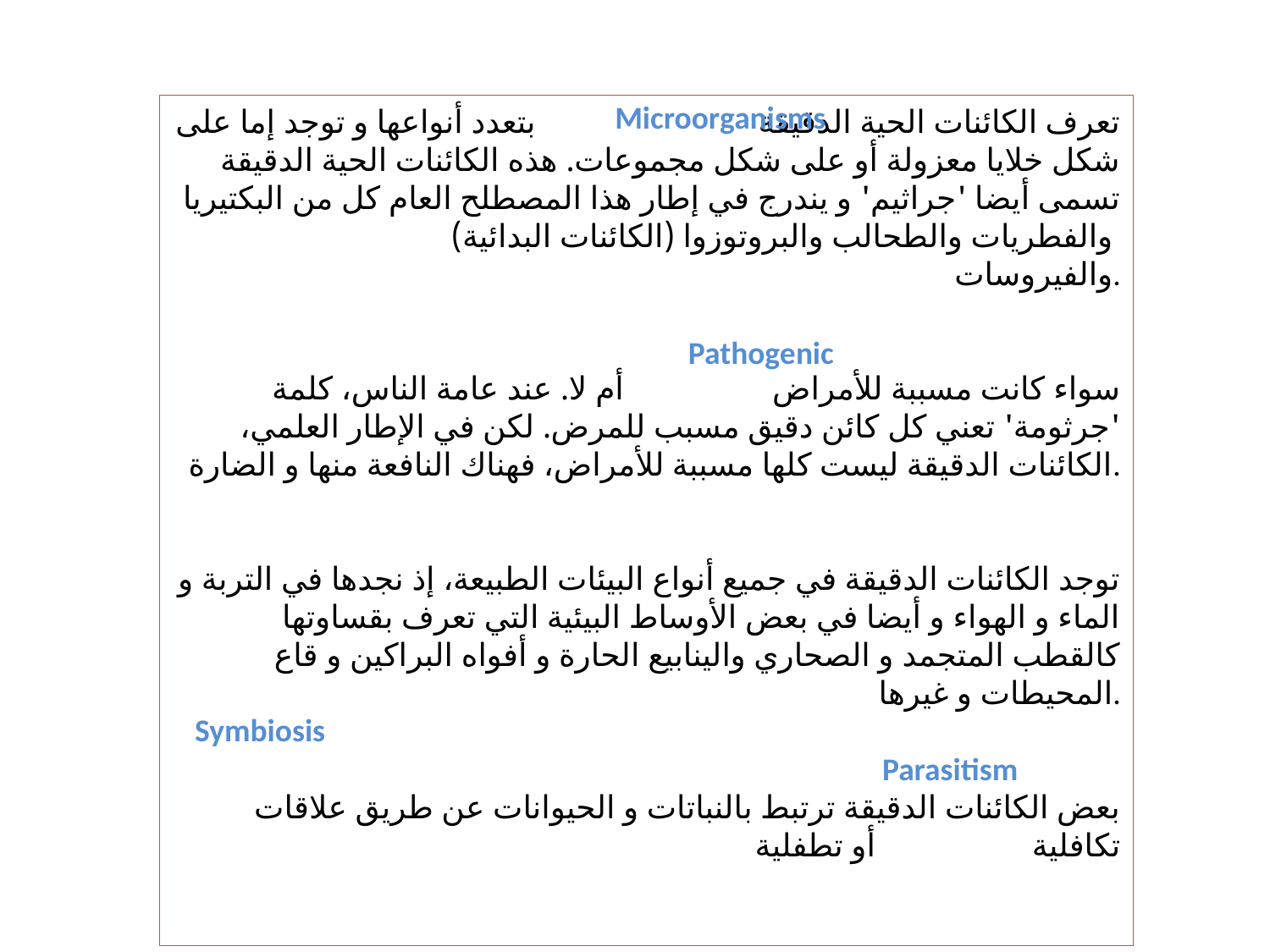

Microorganisms
تعرف الكائنات الحية الدقيقة                           بتعدد أنواعها و توجد إما على شكل خلايا معزولة أو على شكل مجموعات. هذه الكائنات الحية الدقيقة تسمى أيضا 'جراثيم' و يندرج في إطار هذا المصطلح العام كل من البكتيريا والفطريات والطحالب والبروتوزوا (الكائنات البدائية)
والفيروسات.

سواء كانت مسببة للأمراض                  أم لا. عند عامة الناس، كلمة 'جرثومة' تعني كل كائن دقيق مسبب للمرض. لكن في الإطار العلمي، الكائنات الدقيقة ليست كلها مسببة للأمراض، فهناك النافعة منها و الضارة.

توجد الكائنات الدقيقة في جميع أنواع البيئات الطبيعة، إذ نجدها في التربة و الماء و الهواء و أيضا في بعض الأوساط البيئية التي تعرف بقساوتها كالقطب المتجمد و الصحاري والينابيع الحارة و أفواه البراكين و قاع المحيطات و غيرها.

 بعض الكائنات الدقيقة ترتبط بالنباتات و الحيوانات عن طريق علاقات تكافلية                   أو تطفلية

Pathogenic
Symbiosis
Parasitism